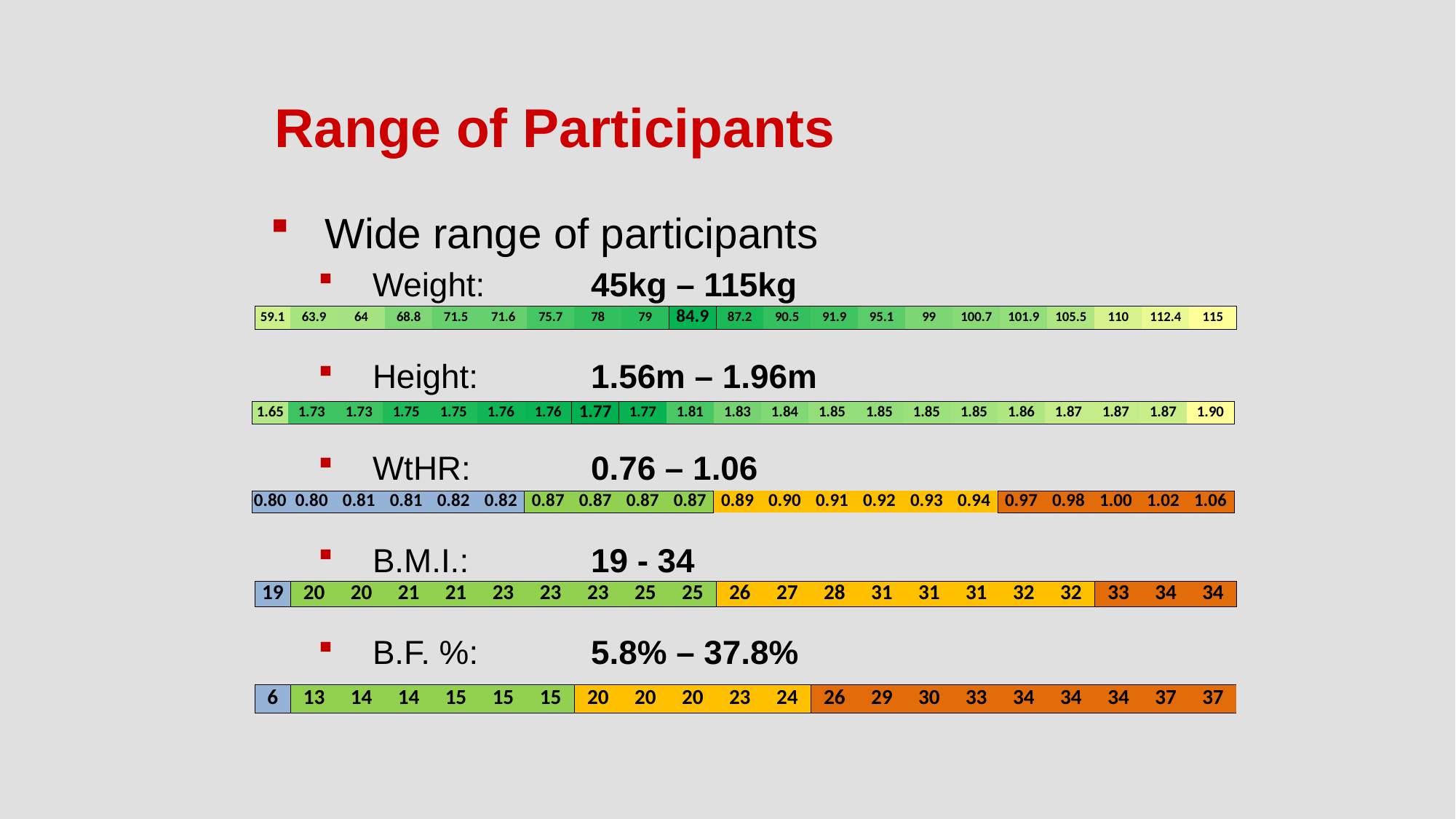

# Range of Participants

Wide range of participants
Weight:	45kg – 115kg

Height:		1.56m – 1.96m

WtHR:		0.76 – 1.06

B.M.I.:		19 - 34

B.F. %:		5.8% – 37.8%
| 59.1 | 63.9 | 64 | 68.8 | 71.5 | 71.6 | 75.7 | 78 | 79 | 84.9 | 87.2 | 90.5 | 91.9 | 95.1 | 99 | 100.7 | 101.9 | 105.5 | 110 | 112.4 | 115 |
| --- | --- | --- | --- | --- | --- | --- | --- | --- | --- | --- | --- | --- | --- | --- | --- | --- | --- | --- | --- | --- |
| 1.65 | 1.73 | 1.73 | 1.75 | 1.75 | 1.76 | 1.76 | 1.77 | 1.77 | 1.81 | 1.83 | 1.84 | 1.85 | 1.85 | 1.85 | 1.85 | 1.86 | 1.87 | 1.87 | 1.87 | 1.90 |
| --- | --- | --- | --- | --- | --- | --- | --- | --- | --- | --- | --- | --- | --- | --- | --- | --- | --- | --- | --- | --- |
| 0.80 | 0.80 | 0.81 | 0.81 | 0.82 | 0.82 | 0.87 | 0.87 | 0.87 | 0.87 | 0.89 | 0.90 | 0.91 | 0.92 | 0.93 | 0.94 | 0.97 | 0.98 | 1.00 | 1.02 | 1.06 |
| --- | --- | --- | --- | --- | --- | --- | --- | --- | --- | --- | --- | --- | --- | --- | --- | --- | --- | --- | --- | --- |
| 19 | 20 | 20 | 21 | 21 | 23 | 23 | 23 | 25 | 25 | 26 | 27 | 28 | 31 | 31 | 31 | 32 | 32 | 33 | 34 | 34 |
| --- | --- | --- | --- | --- | --- | --- | --- | --- | --- | --- | --- | --- | --- | --- | --- | --- | --- | --- | --- | --- |
| 6 | 13 | 14 | 14 | 15 | 15 | 15 | 20 | 20 | 20 | 23 | 24 | 26 | 29 | 30 | 33 | 34 | 34 | 34 | 37 | 37 |
| --- | --- | --- | --- | --- | --- | --- | --- | --- | --- | --- | --- | --- | --- | --- | --- | --- | --- | --- | --- | --- |